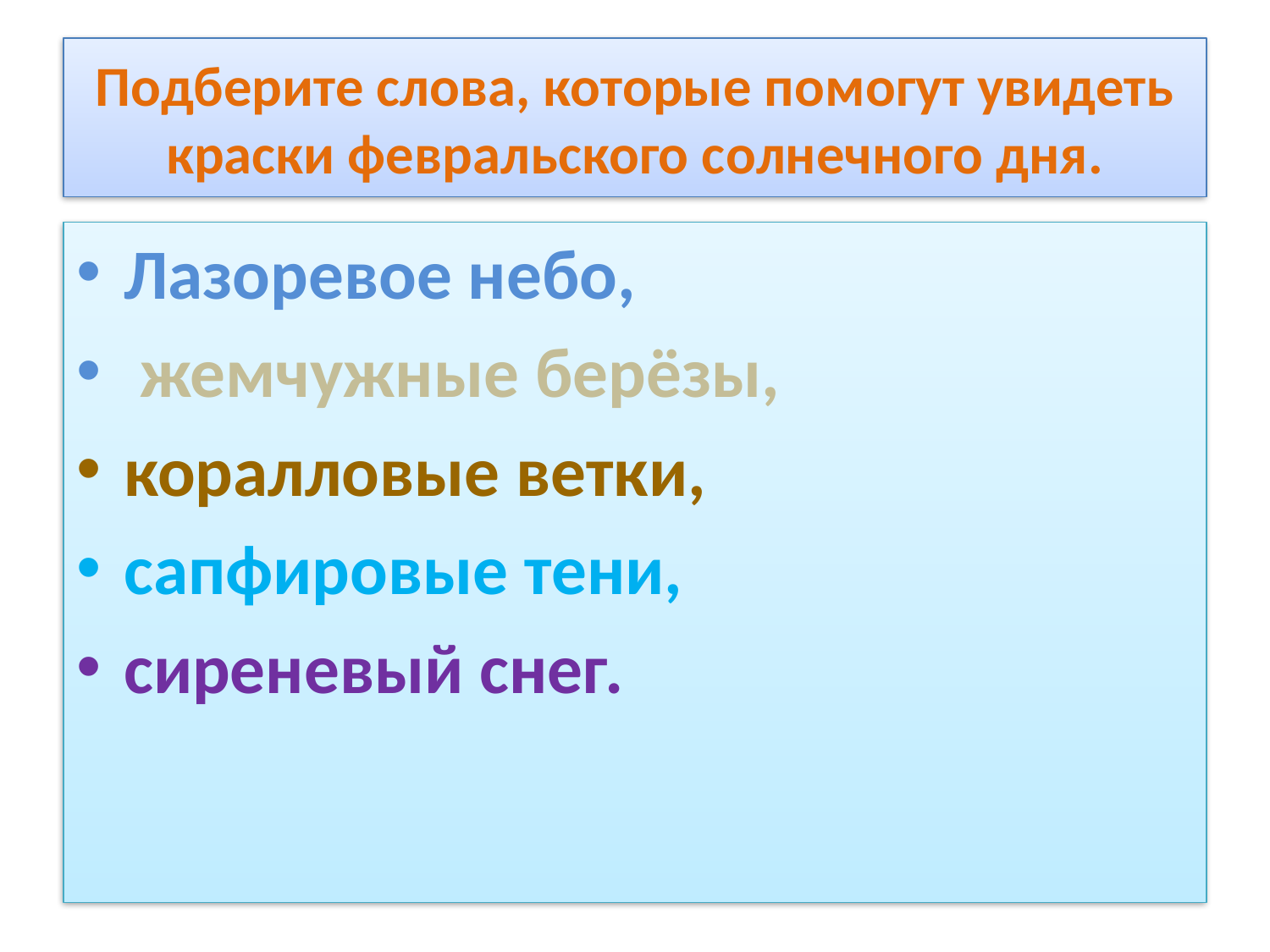

# Подберите слова, которые помогут увидеть краски февральского солнечного дня.
Лазоревое небо,
 жемчужные берёзы,
коралловые ветки,
сапфировые тени,
сиреневый снег.